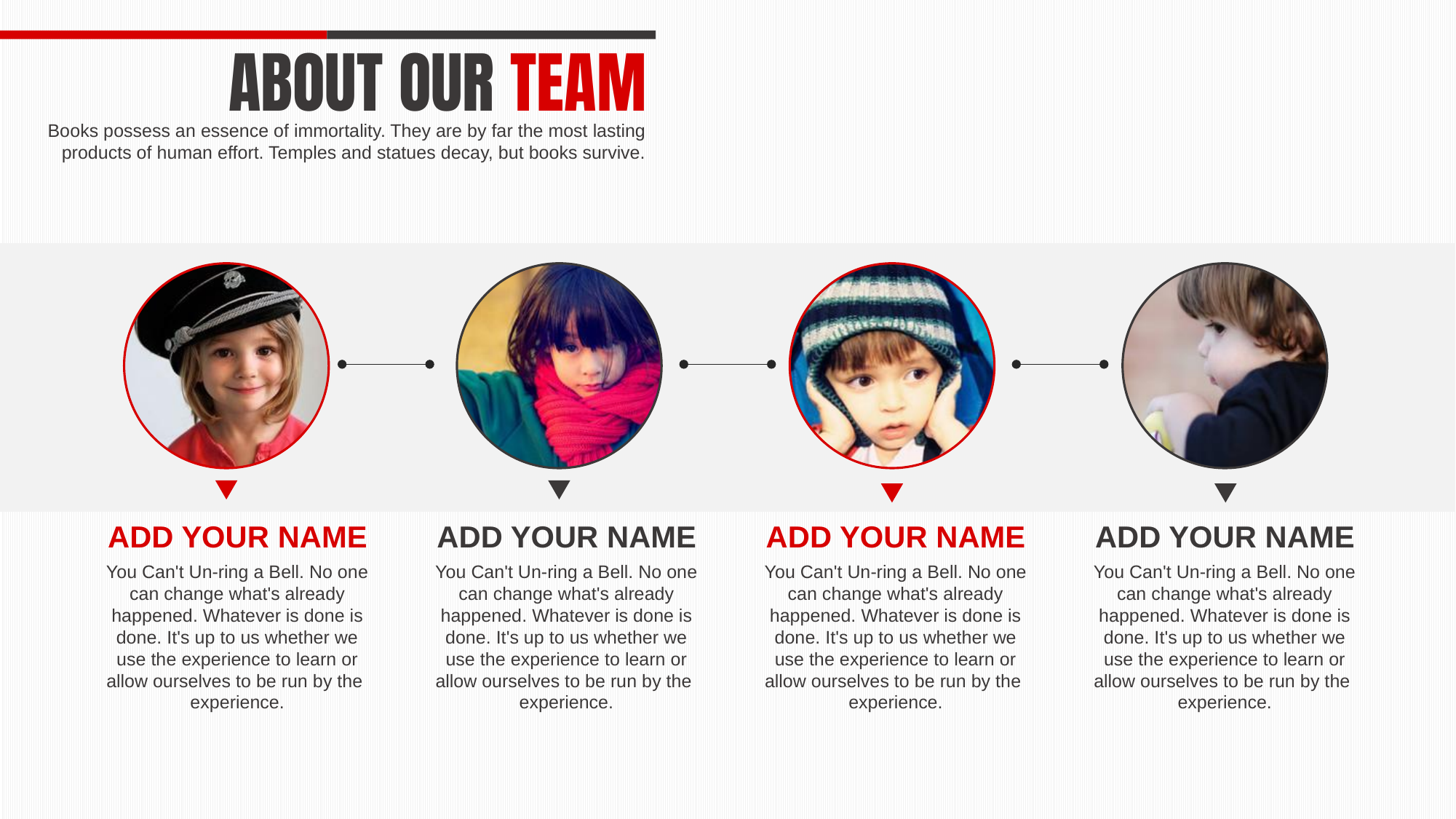

ABOUT OUR TEAM
Books possess an essence of immortality. They are by far the most lasting products of human effort. Temples and statues decay, but books survive.

ADD YOUR NAME
ADD YOUR NAME
ADD YOUR NAME
ADD YOUR NAME
You Can't Un-ring a Bell. No one can change what's already happened. Whatever is done is done. It's up to us whether we use the experience to learn or allow ourselves to be run by the
experience.
You Can't Un-ring a Bell. No one can change what's already happened. Whatever is done is done. It's up to us whether we use the experience to learn or allow ourselves to be run by the
experience.
You Can't Un-ring a Bell. No one can change what's already happened. Whatever is done is done. It's up to us whether we use the experience to learn or allow ourselves to be run by the
experience.
You Can't Un-ring a Bell. No one can change what's already happened. Whatever is done is done. It's up to us whether we use the experience to learn or allow ourselves to be run by the
experience.